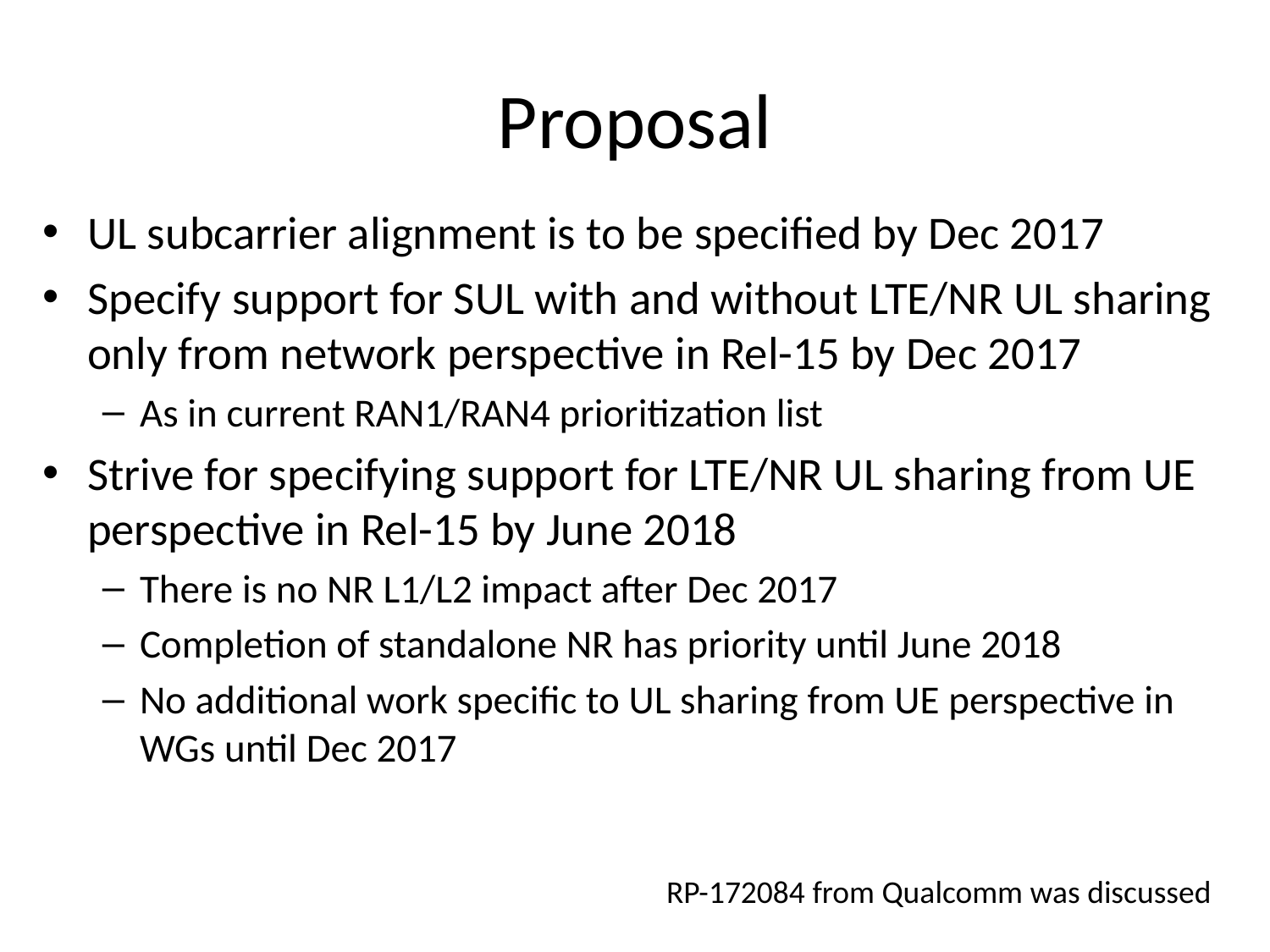

# Proposal
UL subcarrier alignment is to be specified by Dec 2017
Specify support for SUL with and without LTE/NR UL sharing only from network perspective in Rel-15 by Dec 2017
As in current RAN1/RAN4 prioritization list
Strive for specifying support for LTE/NR UL sharing from UE perspective in Rel-15 by June 2018
There is no NR L1/L2 impact after Dec 2017
Completion of standalone NR has priority until June 2018
No additional work specific to UL sharing from UE perspective in WGs until Dec 2017
RP-172084 from Qualcomm was discussed